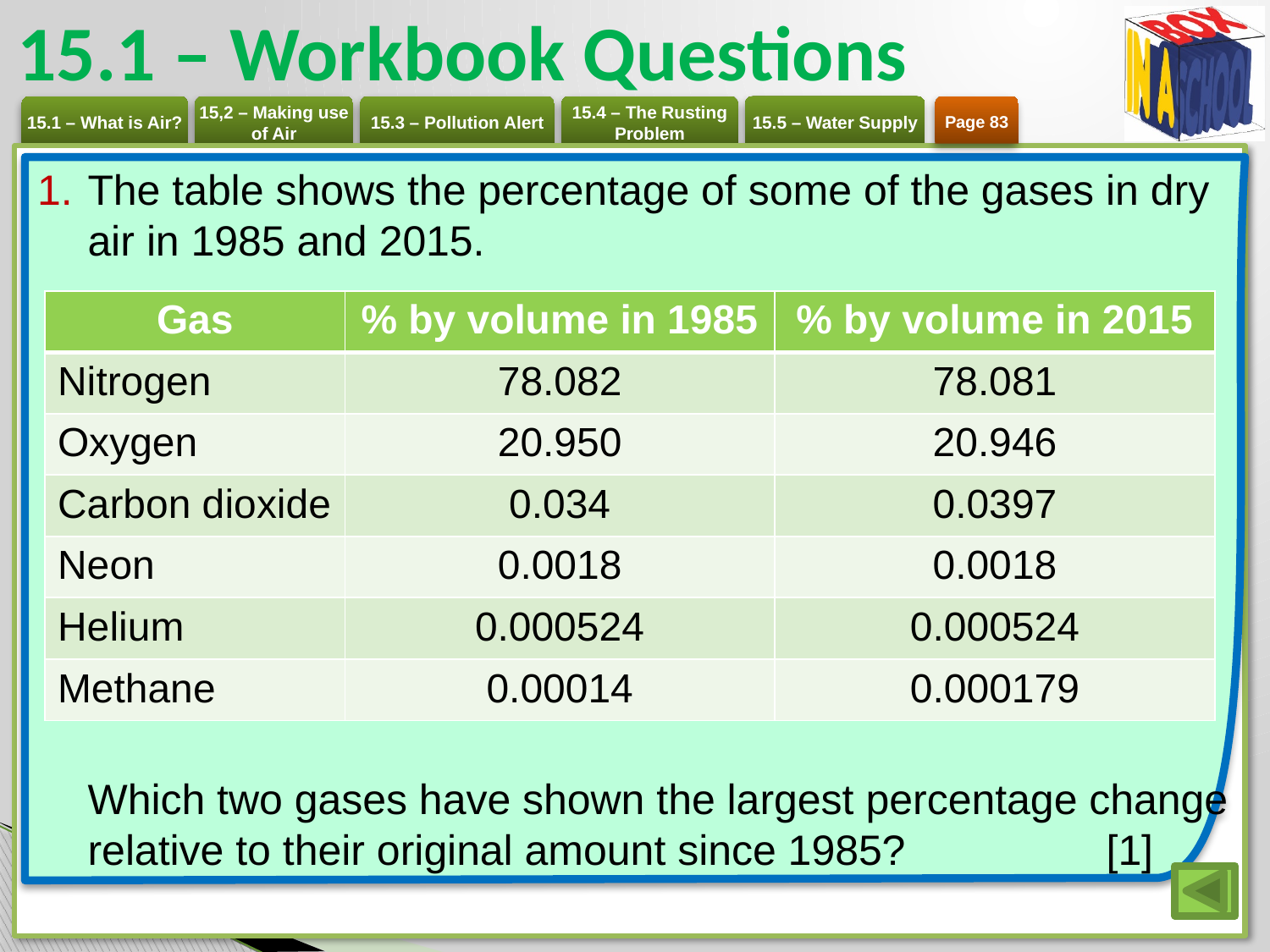

# 15.1 – Workbook Questions
Page 83
The table shows the percentage of some of the gases in dry air in 1985 and 2015.
Which two gases have shown the largest percentage change relative to their original amount since 1985?                 [1]
| Gas | % by volume in 1985 | % by volume in 2015 |
| --- | --- | --- |
| Nitrogen | 78.082 | 78.081 |
| Oxygen | 20.950 | 20.946 |
| Carbon dioxide | 0.034 | 0.0397 |
| Neon | 0.0018 | 0.0018 |
| Helium | 0.000524 | 0.000524 |
| Methane | 0.00014 | 0.000179 |